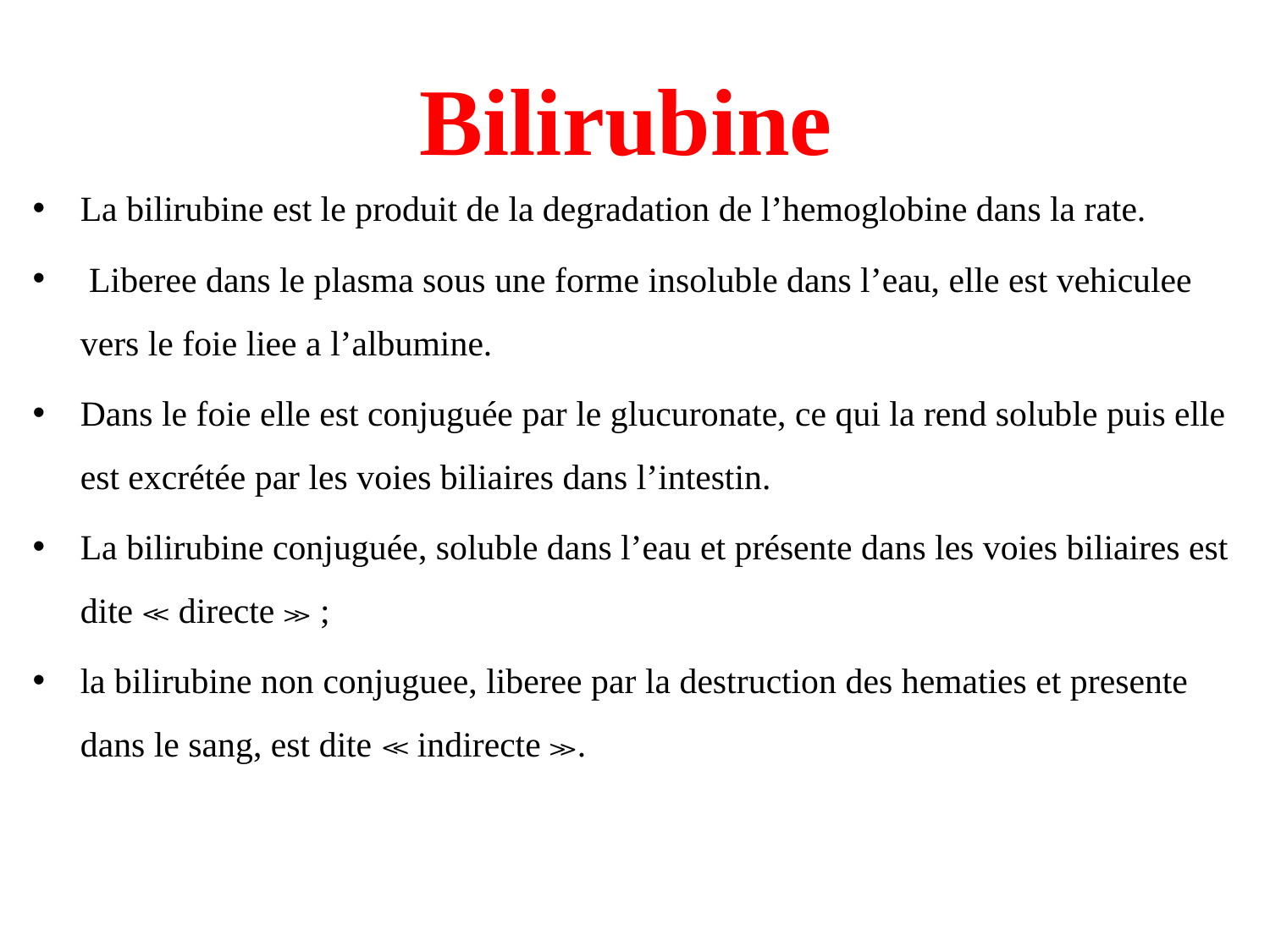

# Bilirubine
La bilirubine est le produit de la degradation de l’hemoglobine dans la rate.
 Liberee dans le plasma sous une forme insoluble dans l’eau, elle est vehiculee vers le foie liee a l’albumine.
Dans le foie elle est conjuguée par le glucuronate, ce qui la rend soluble puis elle est excrétée par les voies biliaires dans l’intestin.
La bilirubine conjuguée, soluble dans l’eau et présente dans les voies biliaires est dite ≪ directe ≫ ;
la bilirubine non conjuguee, liberee par la destruction des hematies et presente dans le sang, est dite ≪ indirecte ≫.